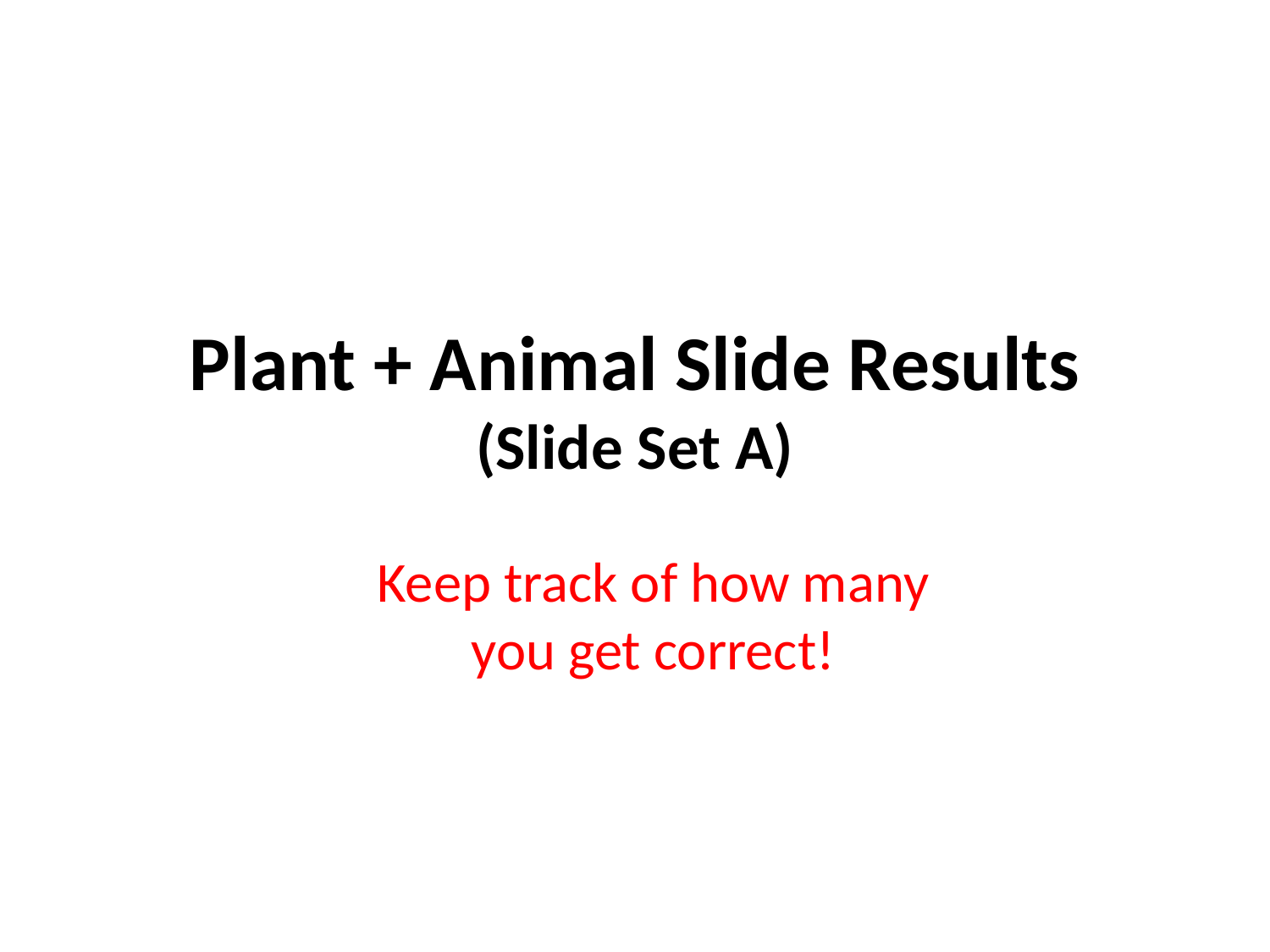

# Plant + Animal Slide Results (Slide Set A)
Keep track of how many you get correct!